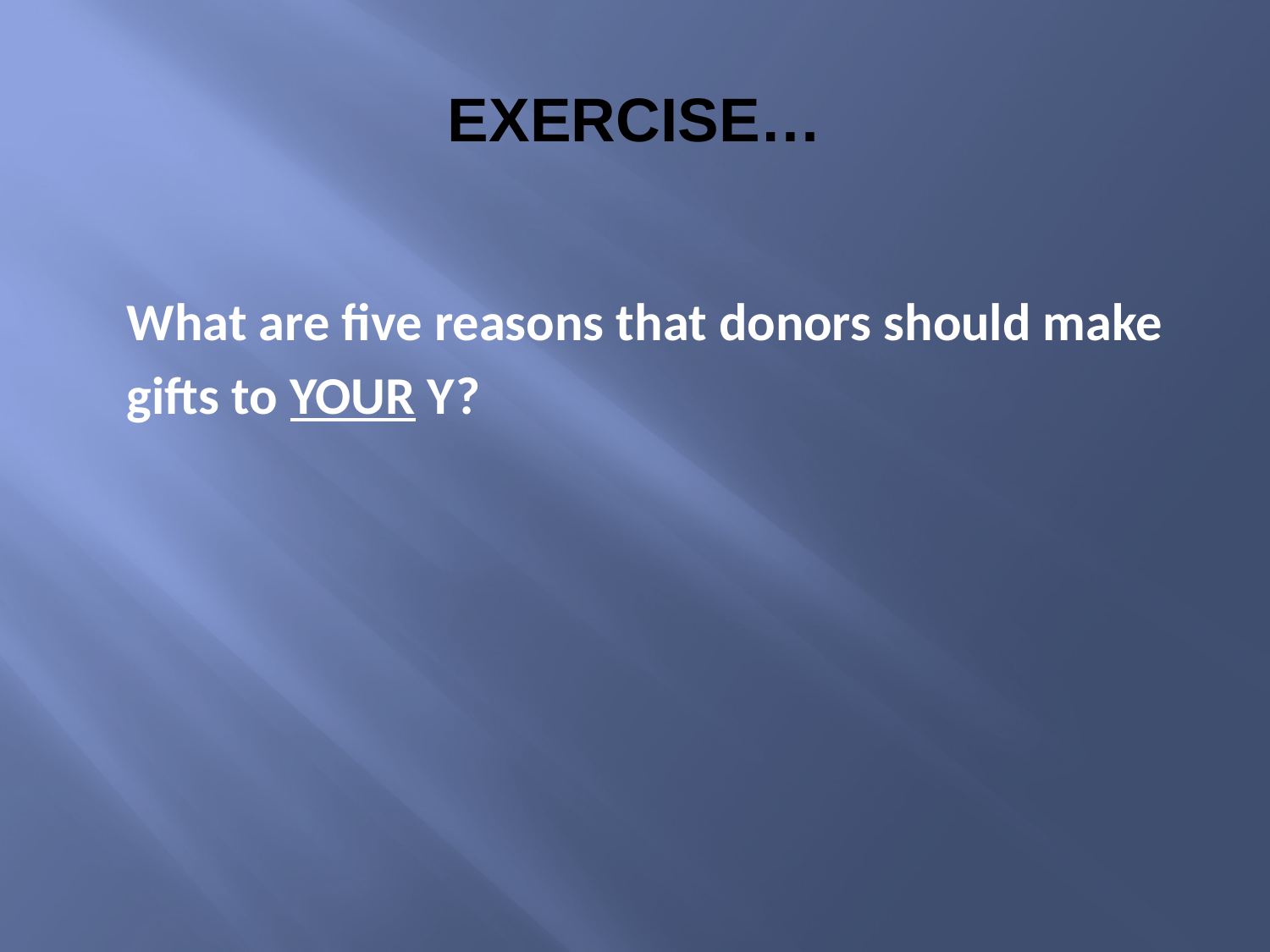

# EXERCISE…

What are five reasons that donors should make
gifts to YOUR Y?